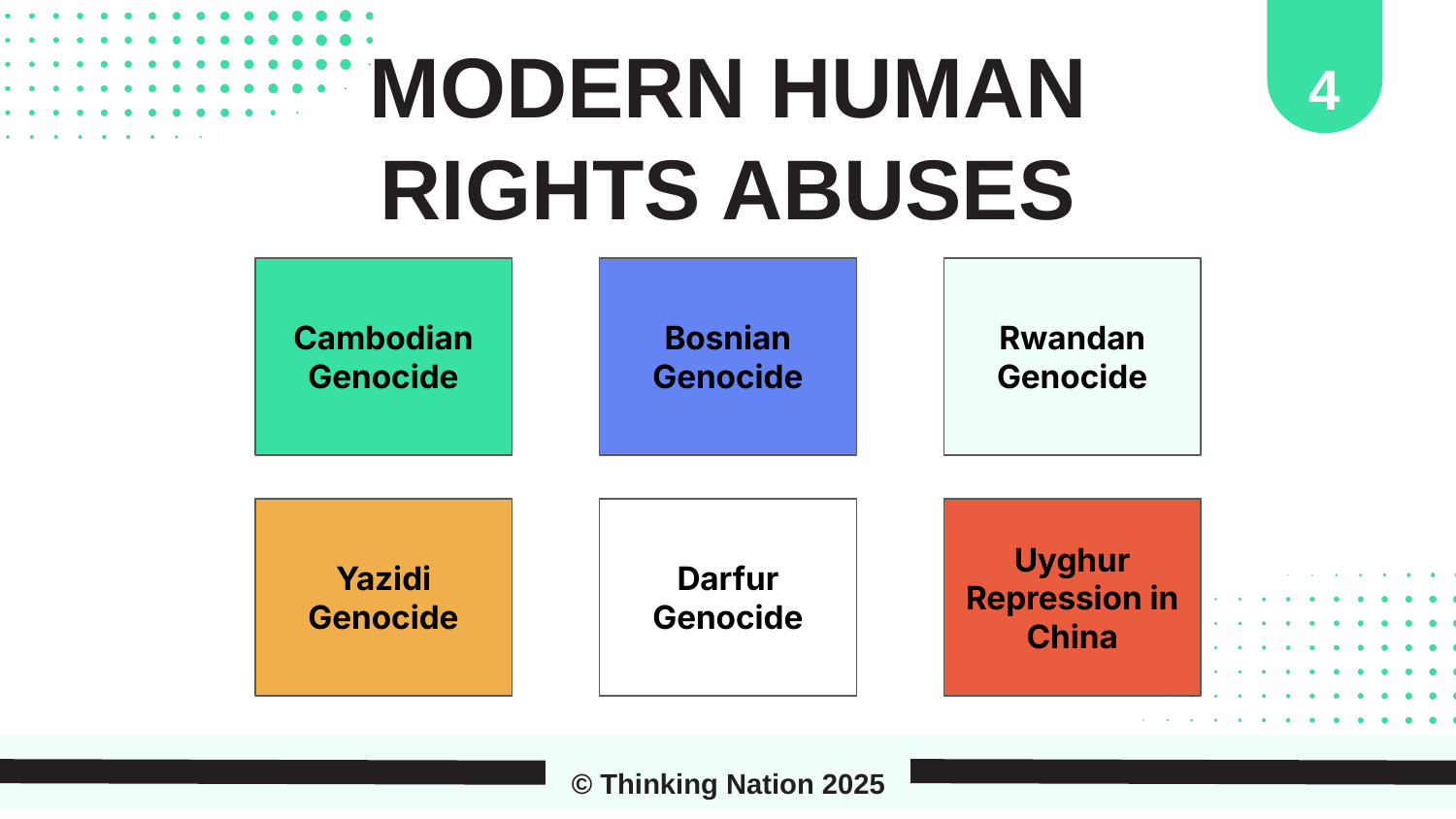

4
MODERN HUMAN RIGHTS ABUSES
Cambodian Genocide
Bosnian Genocide
Rwandan Genocide
Yazidi
Genocide
Darfur
Genocide
Uyghur Repression in China

© Thinking Nation 2025